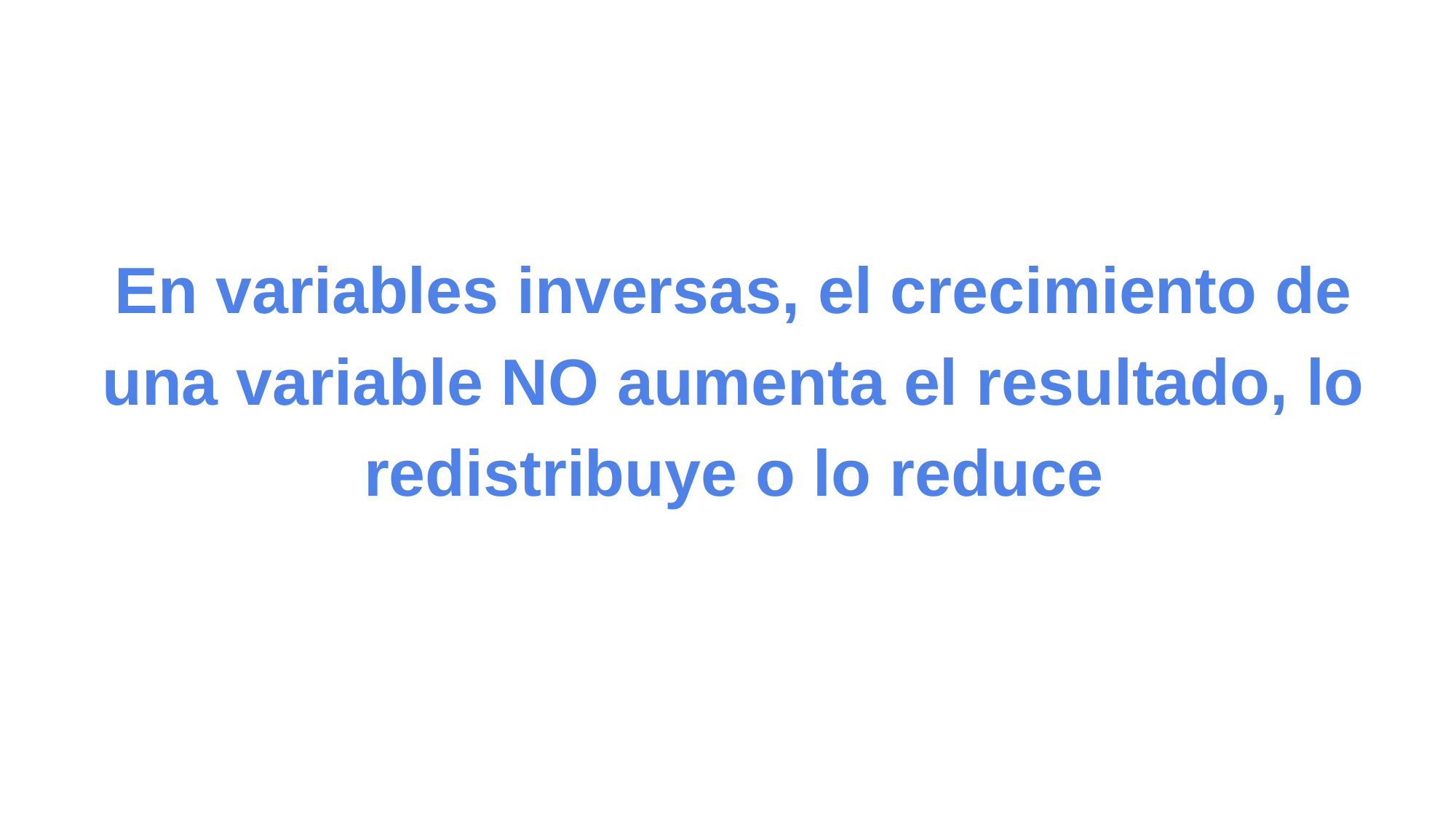

En variables inversas, el crecimiento de una variable NO aumenta el resultado, lo redistribuye o lo reduce